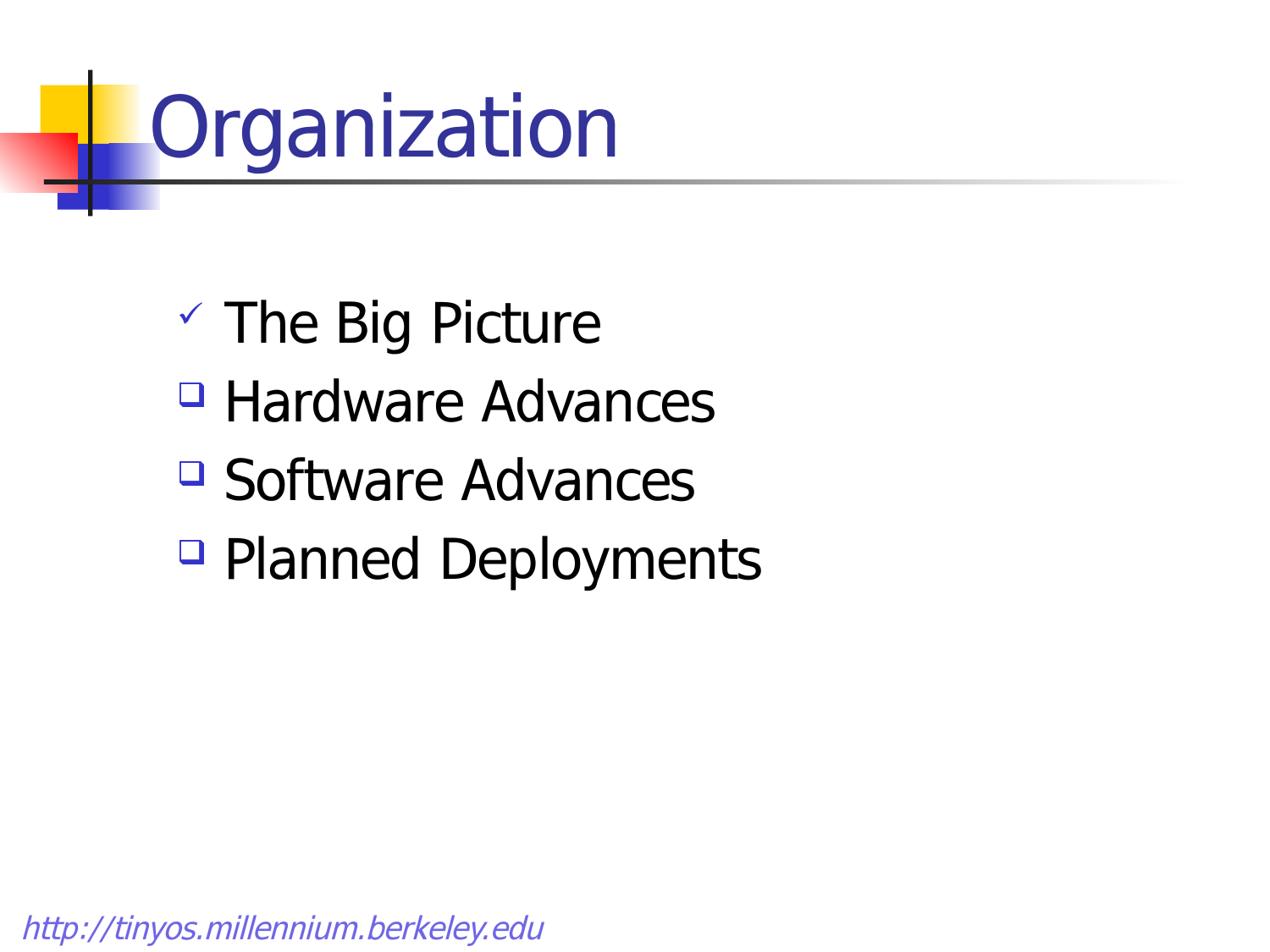

# Organization
The Big Picture
Hardware Advances
Software Advances
Planned Deployments
http://tinyos.millennium.berkeley.edu